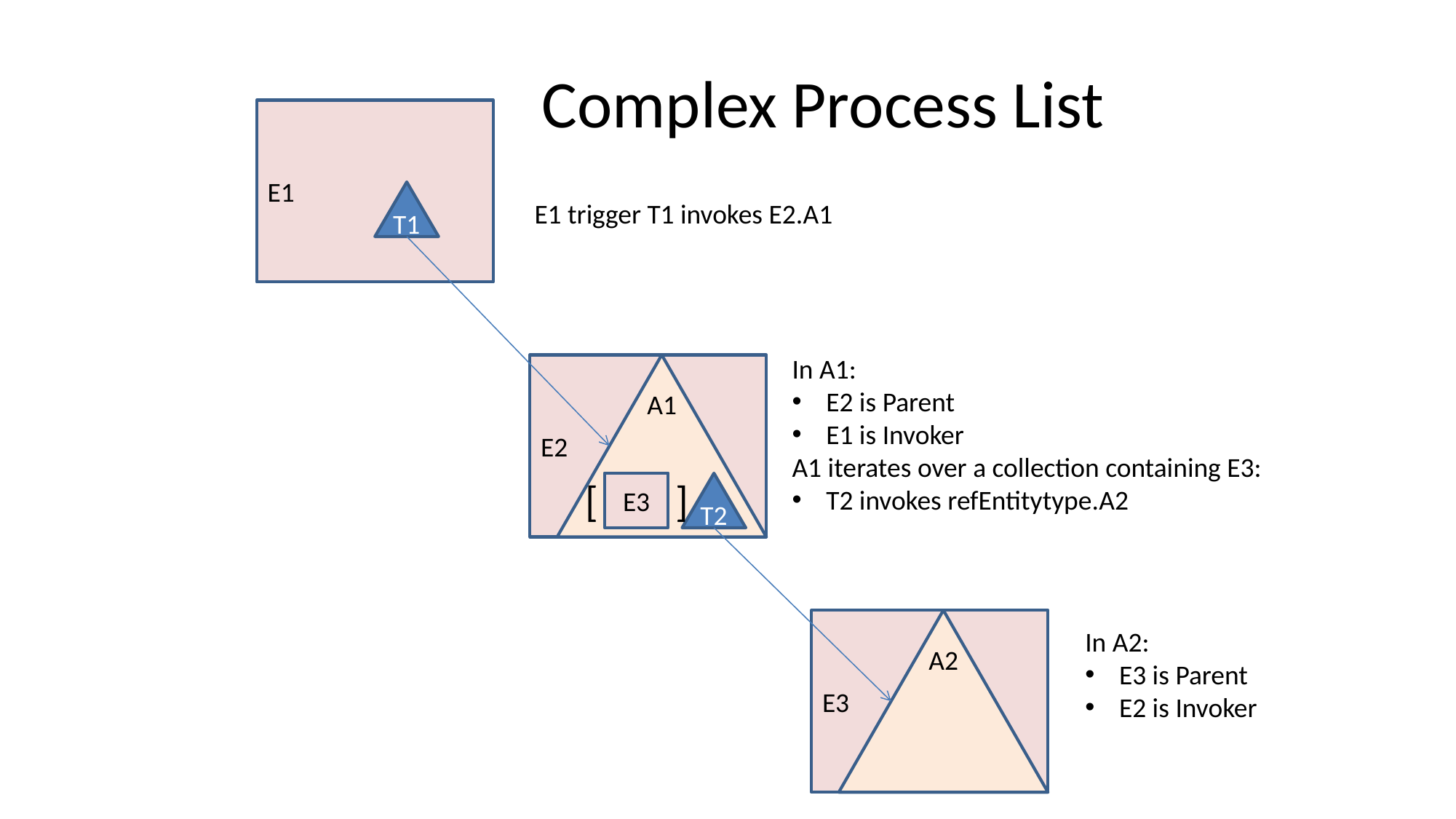

# Complex Process List
E1

E1 trigger T1 invokes E2.A1
T1
In A1:
E2 is Parent
E1 is Invoker
A1 iterates over a collection containing E3:
T2 invokes refEntitytype.A2
E2

A1
[        ]
E3

T2
E3

In A2:
E3 is Parent
E2 is Invoker
A2